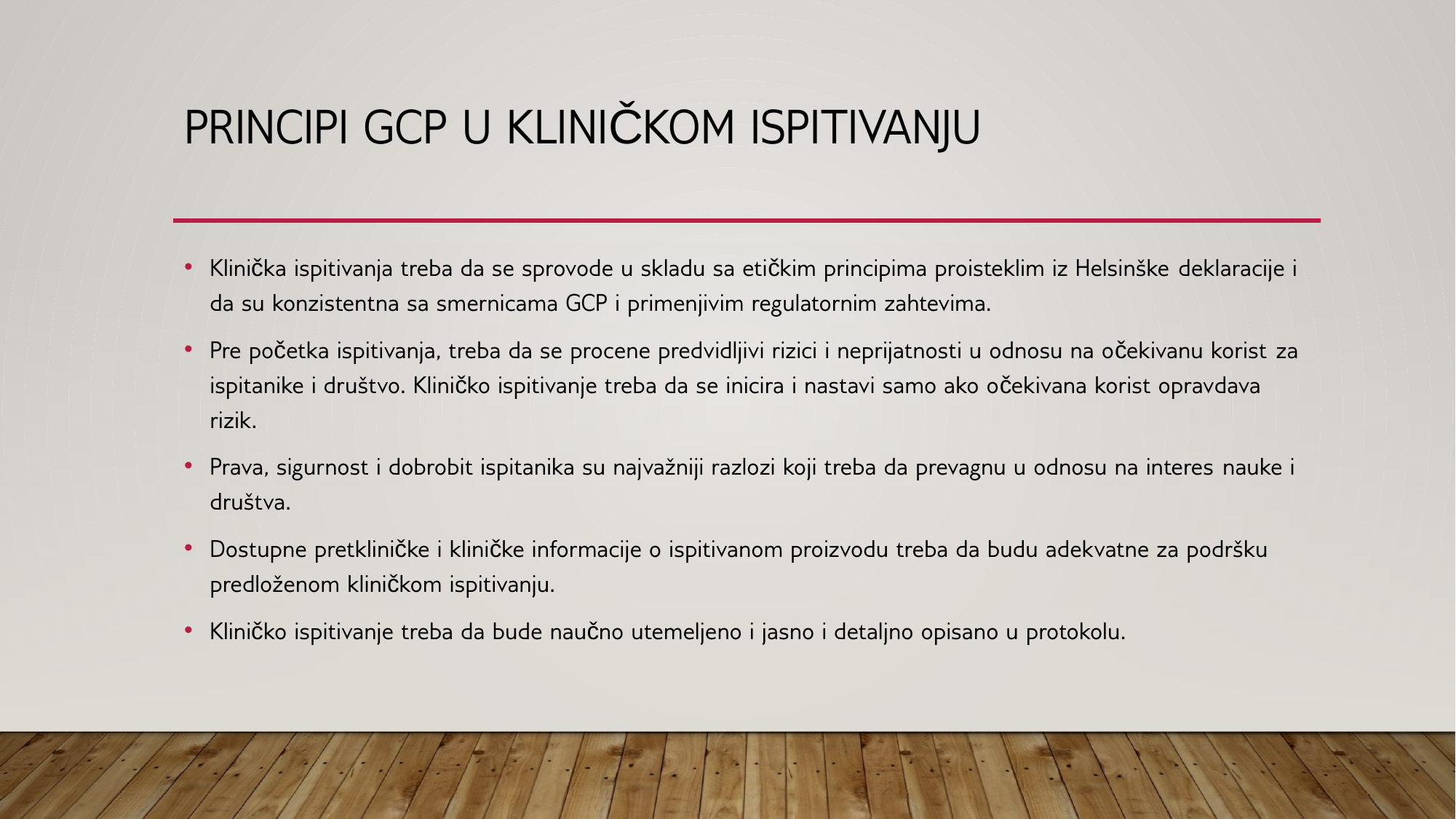

# PRINCIPI GCP U KLINIČKOM ISPITIVANJU
Klinička ispitivanja treba da se sprovode u skladu sa etičkim principima proisteklim iz Helsinške deklaracije i da su konzistentna sa smernicama GCP i primenjivim regulatornim zahtevima.
Pre početka ispitivanja, treba da se procene predvidljivi rizici i neprijatnosti u odnosu na očekivanu korist za ispitanike i društvo. Kliničko ispitivanje treba da se inicira i nastavi samo ako očekivana korist opravdava rizik.
Prava, sigurnost i dobrobit ispitanika su najvažniji razlozi koji treba da prevagnu u odnosu na interes nauke i društva.
Dostupne pretkliničke i kliničke informacije o ispitivanom proizvodu treba da budu adekvatne za podršku predloženom kliničkom ispitivanju.
Kliničko ispitivanje treba da bude naučno utemeljeno i jasno i detaljno opisano u protokolu.